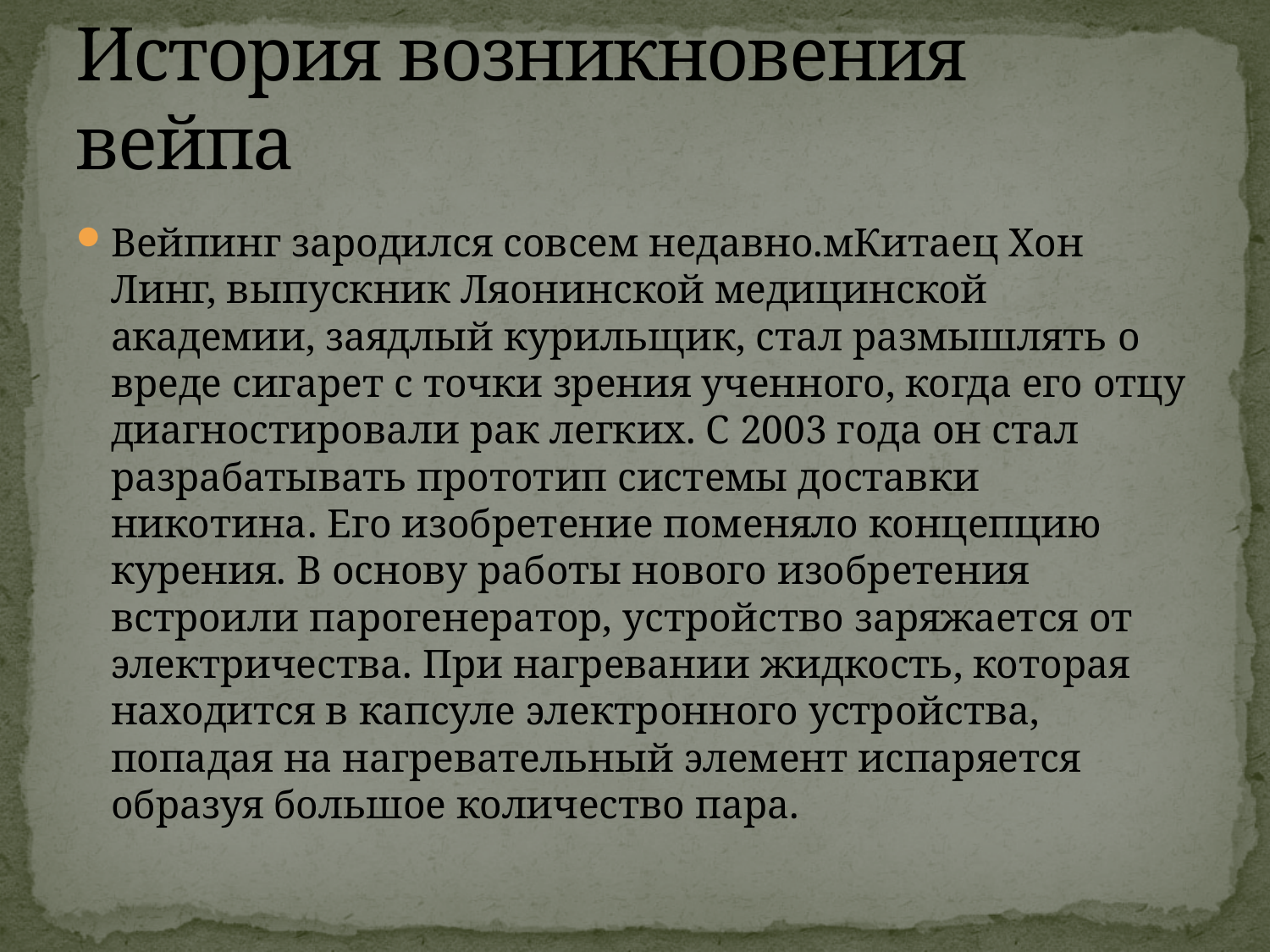

# История возникновения вейпа
Вейпинг зародился совсем недавно.мКитаец Хон Линг, выпускник Ляонинской медицинской академии, заядлый курильщик, стал размышлять о вреде сигарет с точки зрения ученного, когда его отцу диагностировали рак легких. С 2003 года он стал разрабатывать прототип системы доставки никотина. Его изобретение поменяло концепцию курения. В основу работы нового изобретения встроили парогенератор, устройство заряжается от электричества. При нагревании жидкость, которая находится в капсуле электронного устройства, попадая на нагревательный элемент испаряется образуя большое количество пара.